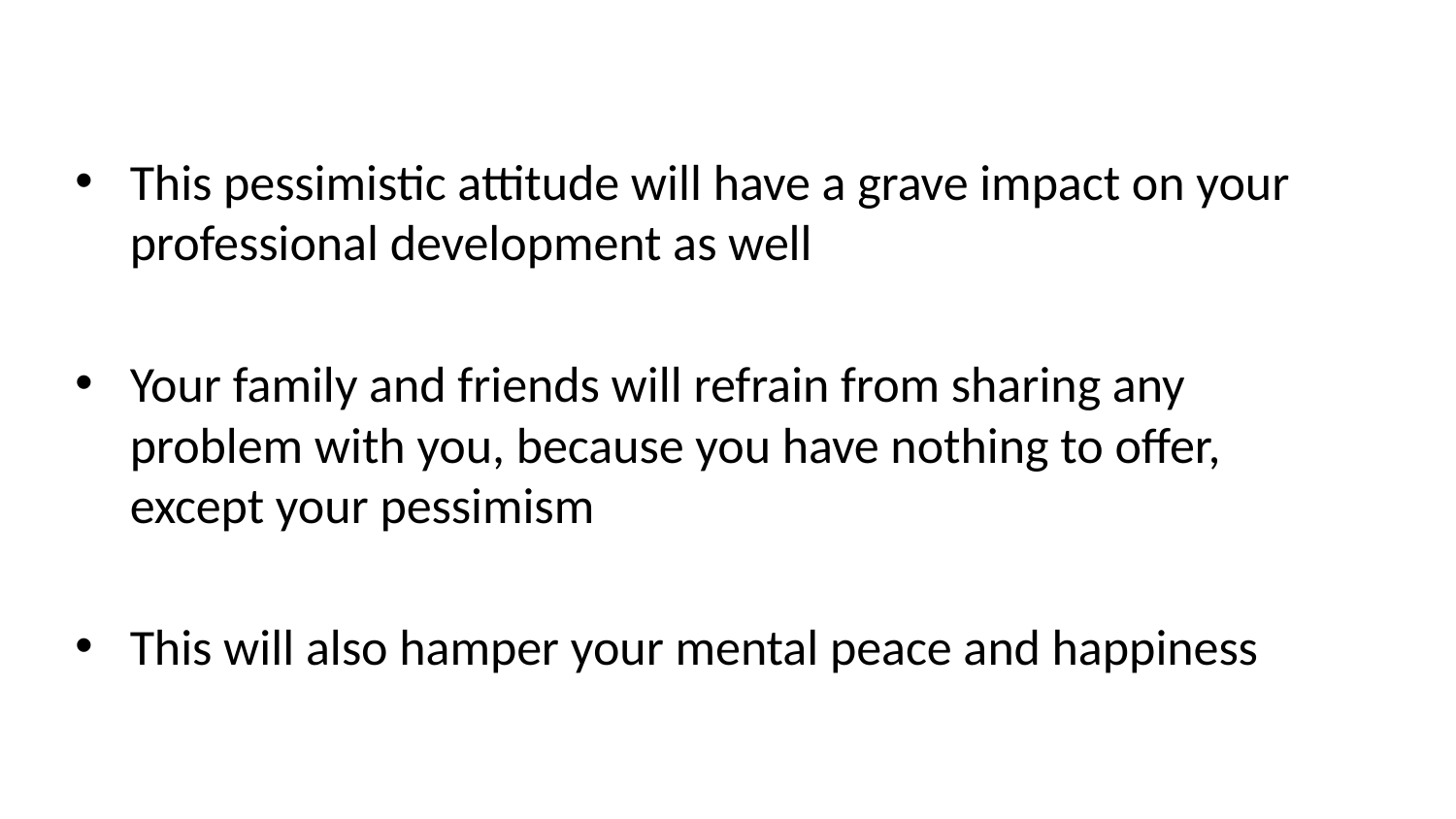

This pessimistic attitude will have a grave impact on your professional development as well

Your family and friends will refrain from sharing any problem with you, because you have nothing to offer, except your pessimism

This will also hamper your mental peace and happiness